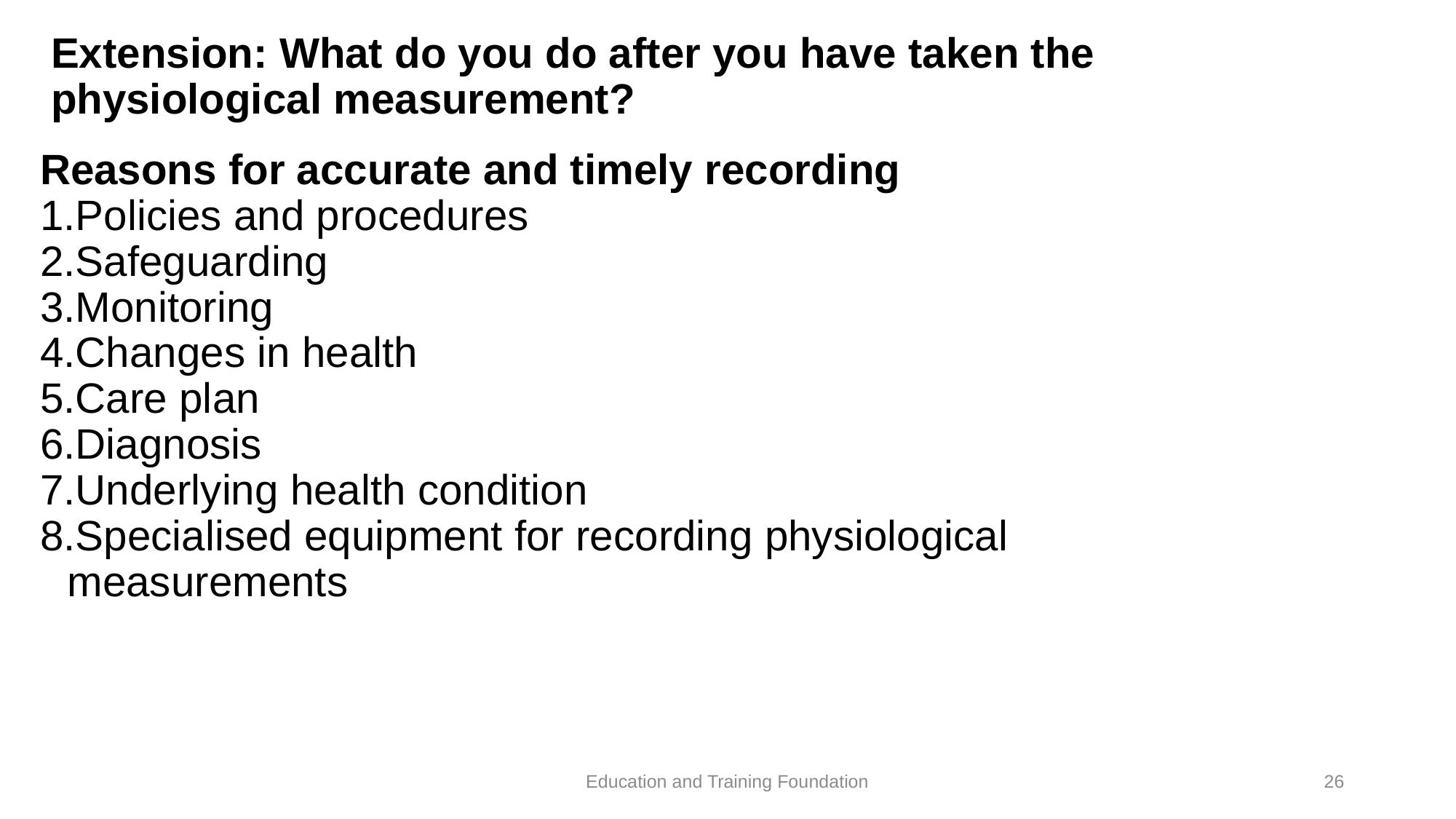

# Extension: What do you do after you have taken the physiological measurement?
Reasons for accurate and timely recording
Policies and procedures
Safeguarding
Monitoring
Changes in health
Care plan
Diagnosis
Underlying health condition
Specialised equipment for recording physiological measurements

Education and Training Foundation
26